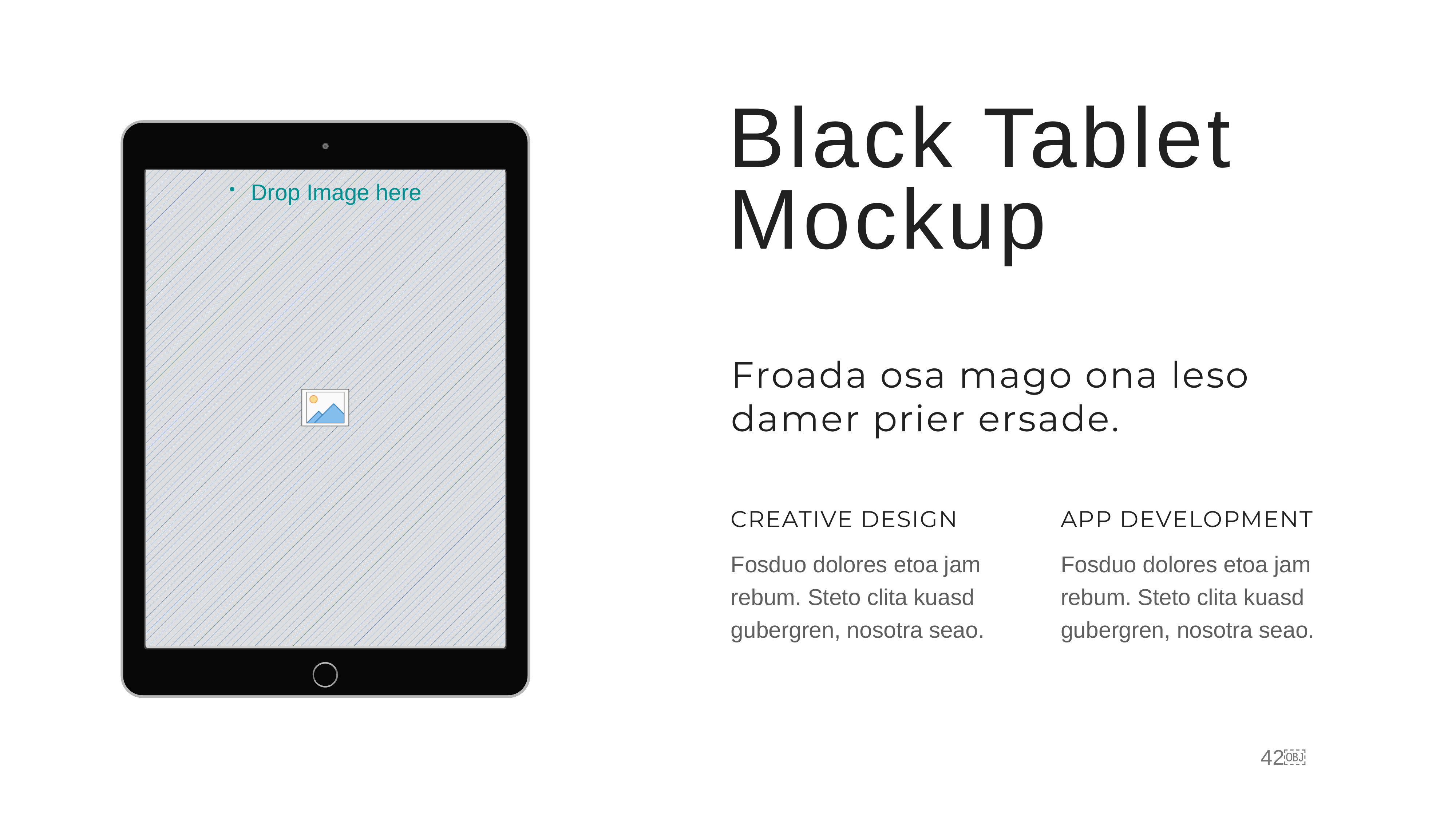

Black Tablet
Mockup

Froada osa mago ona leso damer prier ersade.
CREATIVE DESIGN
APP DEVELOPMENT
Fosduo dolores etoa jam rebum. Steto clita kuasd gubergren, nosotra seao.
Fosduo dolores etoa jam rebum. Steto clita kuasd gubergren, nosotra seao.